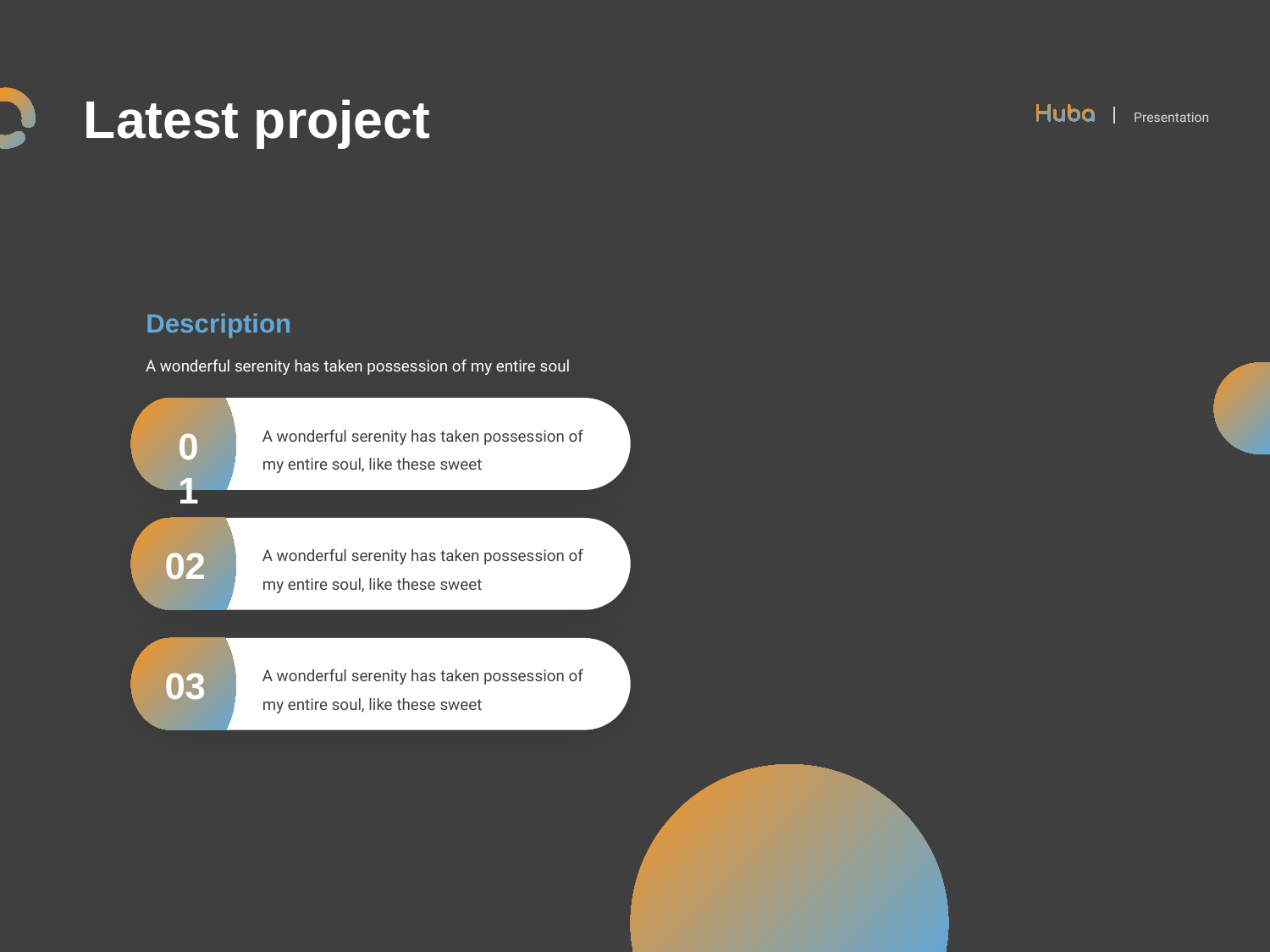

Latest project

Presentation

Description
A wonderful serenity has taken possession of my entire soul

A wonderful serenity has taken possession of my entire soul, like these sweet
01

A wonderful serenity has taken possession of my entire soul, like these sweet
02

A wonderful serenity has taken possession of my entire soul, like these sweet
03